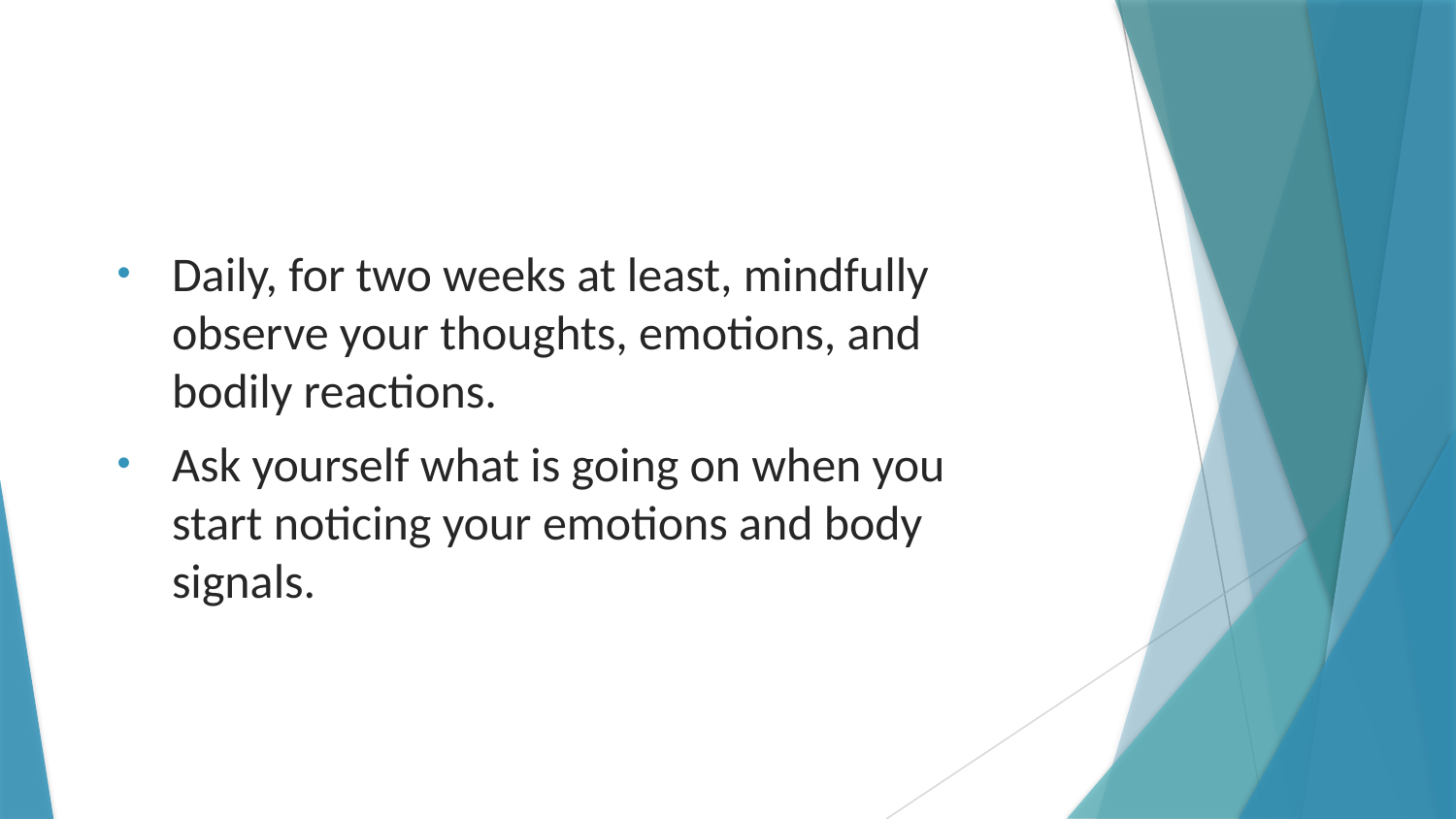

Daily, for two weeks at least, mindfully observe your thoughts, emotions, and bodily reactions.
Ask yourself what is going on when you start noticing your emotions and body signals.